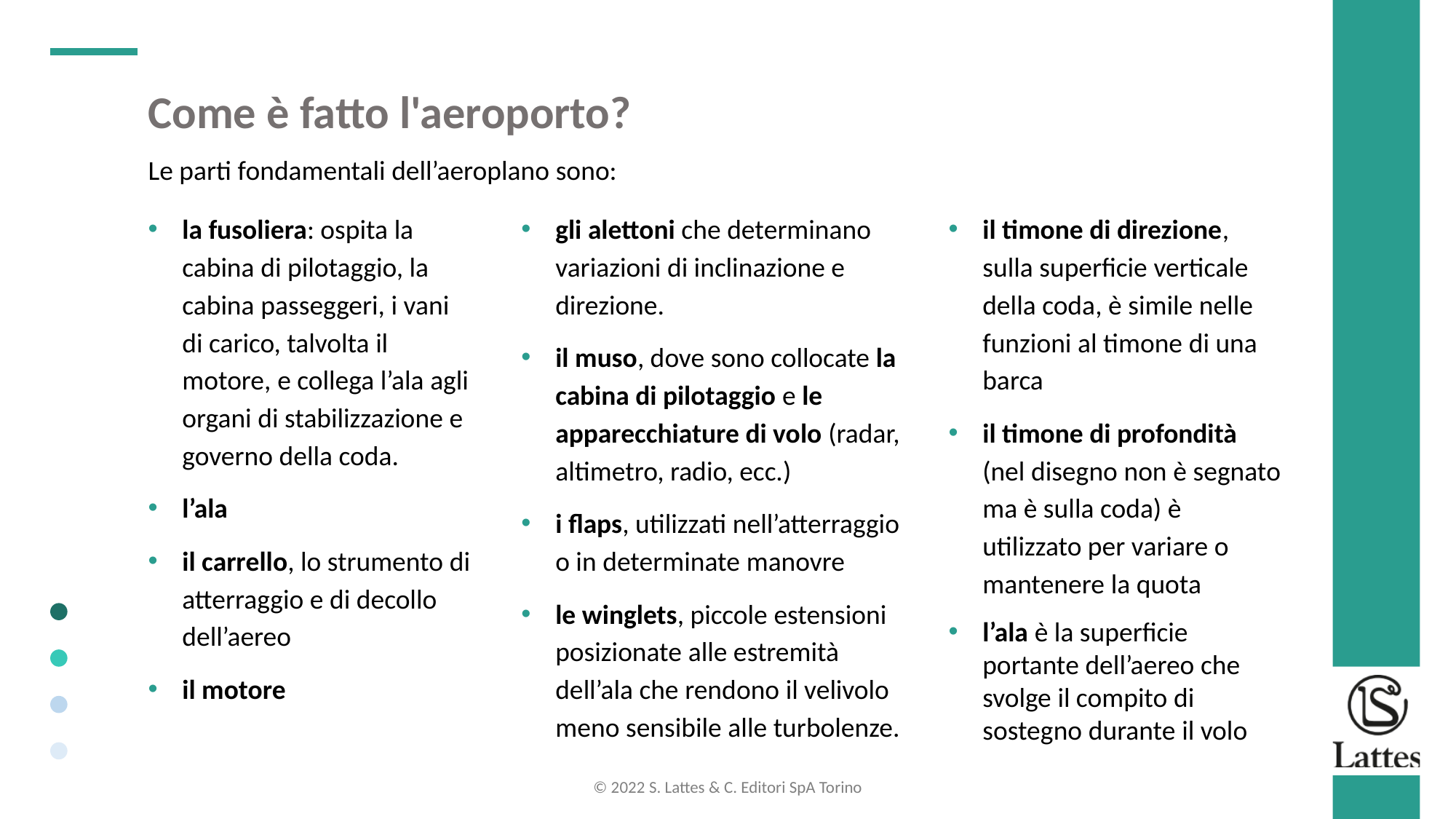

Come è fatto l'aeroporto?
Le parti fondamentali dell’aeroplano sono:
la fusoliera: ospita la cabina di pilotaggio, la cabina passeggeri, i vani
di carico, talvolta il motore, e collega l’ala agli organi di stabilizzazione e governo della coda.
l’ala
il carrello, lo strumento di atterraggio e di decollo dell’aereo
il motore
gli alettoni che determinano variazioni di inclinazione e direzione.
il muso, dove sono collocate la cabina di pilotaggio e le apparecchiature di volo (radar, altimetro, radio, ecc.)
i flaps, utilizzati nell’atterraggio o in determinate manovre
le winglets, piccole estensioni posizionate alle estremità dell’ala che rendono il velivolo meno sensibile alle turbolenze.

il timone di direzione, sulla superficie verticale della coda, è simile nelle funzioni al timone di una barca
il timone di profondità (nel disegno non è segnato ma è sulla coda) è utilizzato per variare o mantenere la quota
l’ala è la superficie portante dell’aereo che svolge il compito di sostegno durante il volo